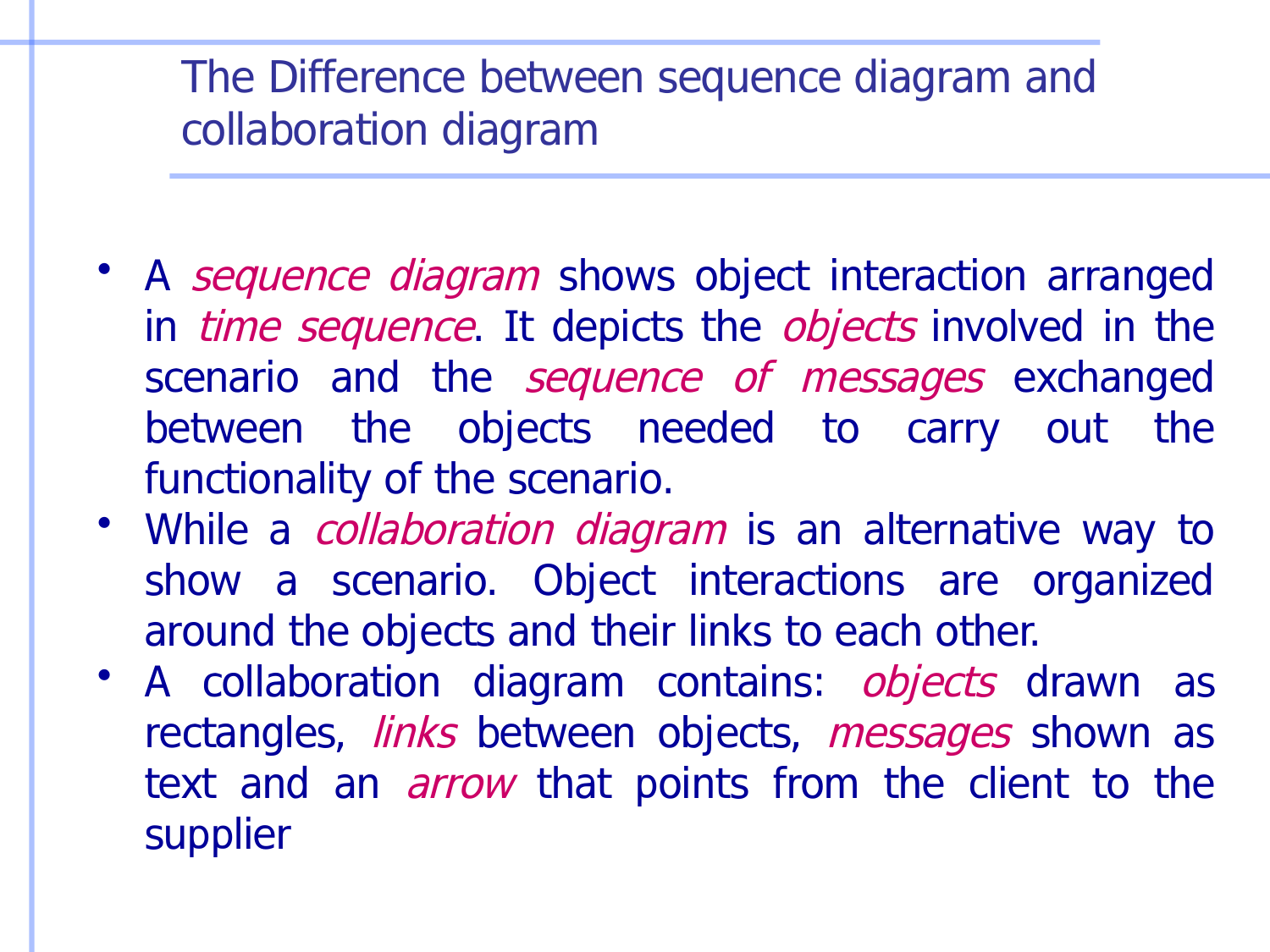

The Difference between sequence diagram and collaboration diagram

A sequence diagram shows object interaction arranged in time sequence. It depicts the objects involved in the scenario and the sequence of messages exchanged between the objects needed to carry out the functionality of the scenario.
While a collaboration diagram is an alternative way to show a scenario. Object interactions are organized around the objects and their links to each other.
A collaboration diagram contains: objects drawn as rectangles, links between objects, messages shown as text and an arrow that points from the client to the supplier